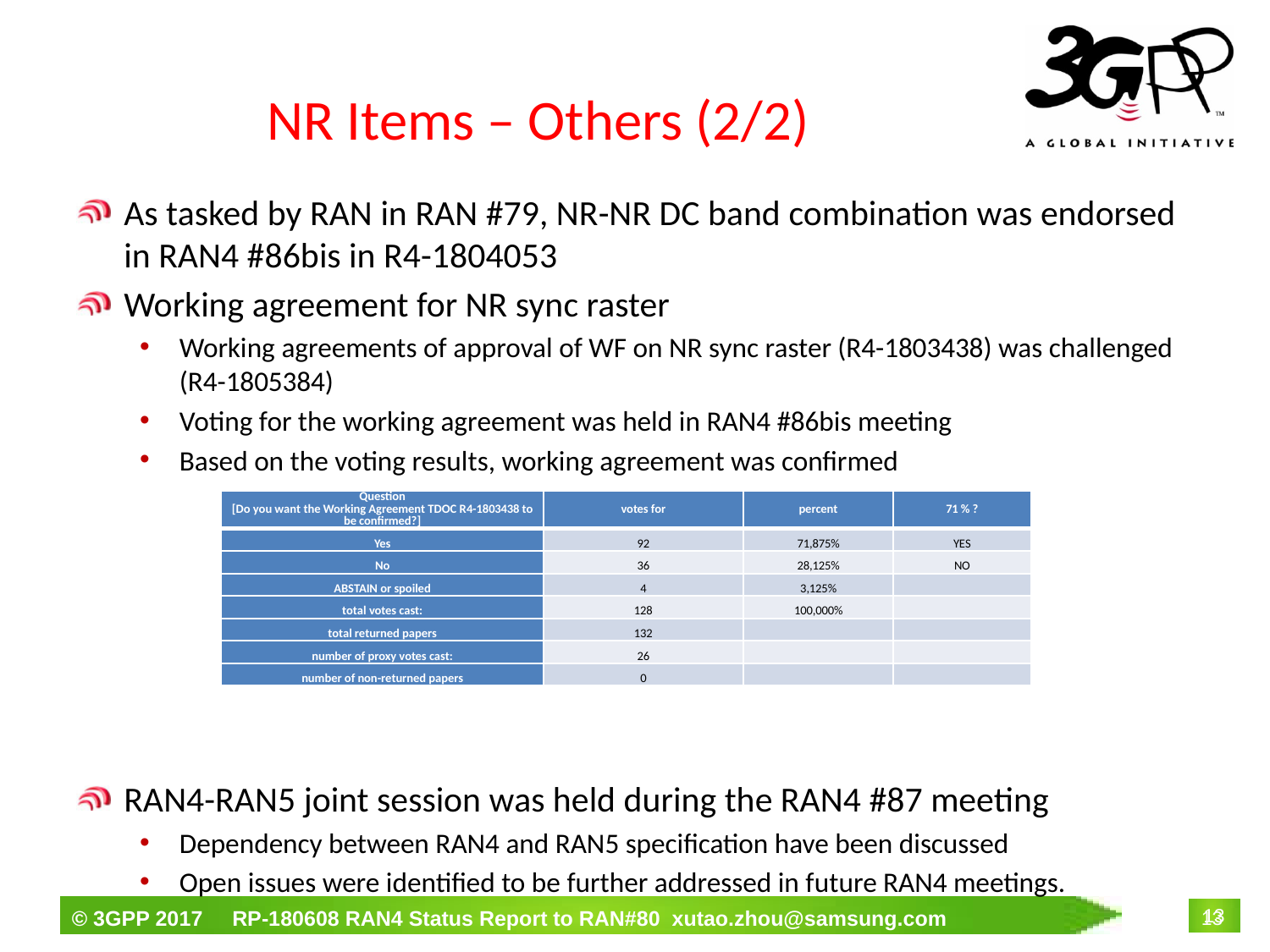

# NR Items – Others (2/2)
As tasked by RAN in RAN #79, NR-NR DC band combination was endorsed in RAN4 #86bis in R4-1804053
Working agreement for NR sync raster
Working agreements of approval of WF on NR sync raster (R4-1803438) was challenged (R4-1805384)
Voting for the working agreement was held in RAN4 #86bis meeting
Based on the voting results, working agreement was confirmed

RAN4-RAN5 joint session was held during the RAN4 #87 meeting
Dependency between RAN4 and RAN5 specification have been discussed
Open issues were identified to be further addressed in future RAN4 meetings.

| Question [Do you want the Working Agreement TDOC R4-1803438 to be confirmed?] | votes for | percent | 71 % ? |
| --- | --- | --- | --- |
| Yes | 92 | 71,875% | YES |
| No | 36 | 28,125% | NO |
| ABSTAIN or spoiled | 4 | 3,125% |  |
| total votes cast: | 128 | 100,000% |  |
| total returned papers | 132 |  |  |
| number of proxy votes cast: | 26 |  |  |
| number of non-returned papers | 0 |  |  |
13